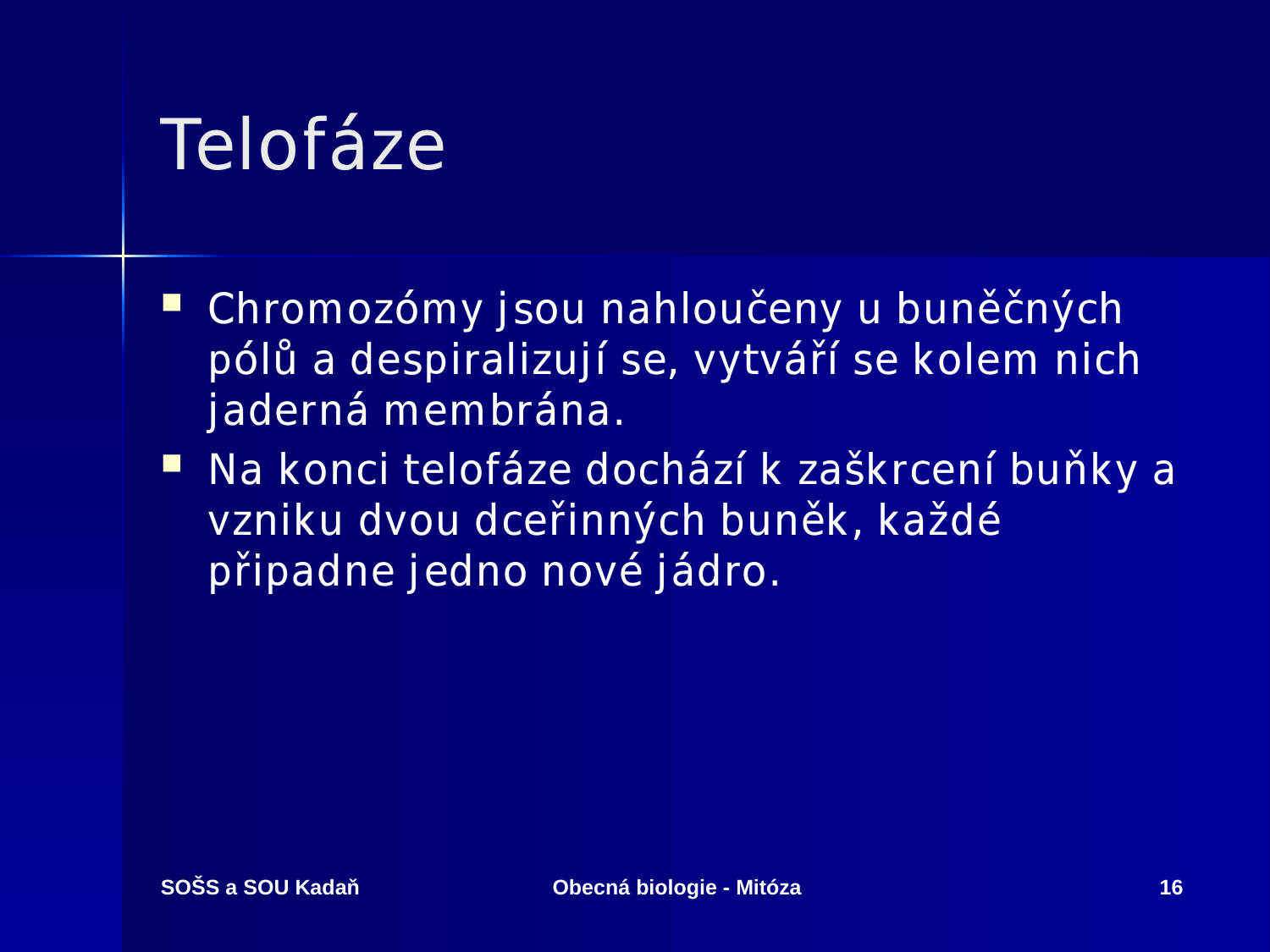

# Telofáze
Chromozómy jsou nahloučeny u buněčných pólů a despiralizují se, vytváří se kolem nich jaderná membrána.
Na konci telofáze dochází k zaškrcení buňky a vzniku dvou dceřinných buněk, každé připadne jedno nové jádro.
SOŠS a SOU Kadaň
Obecná biologie - Mitóza
16